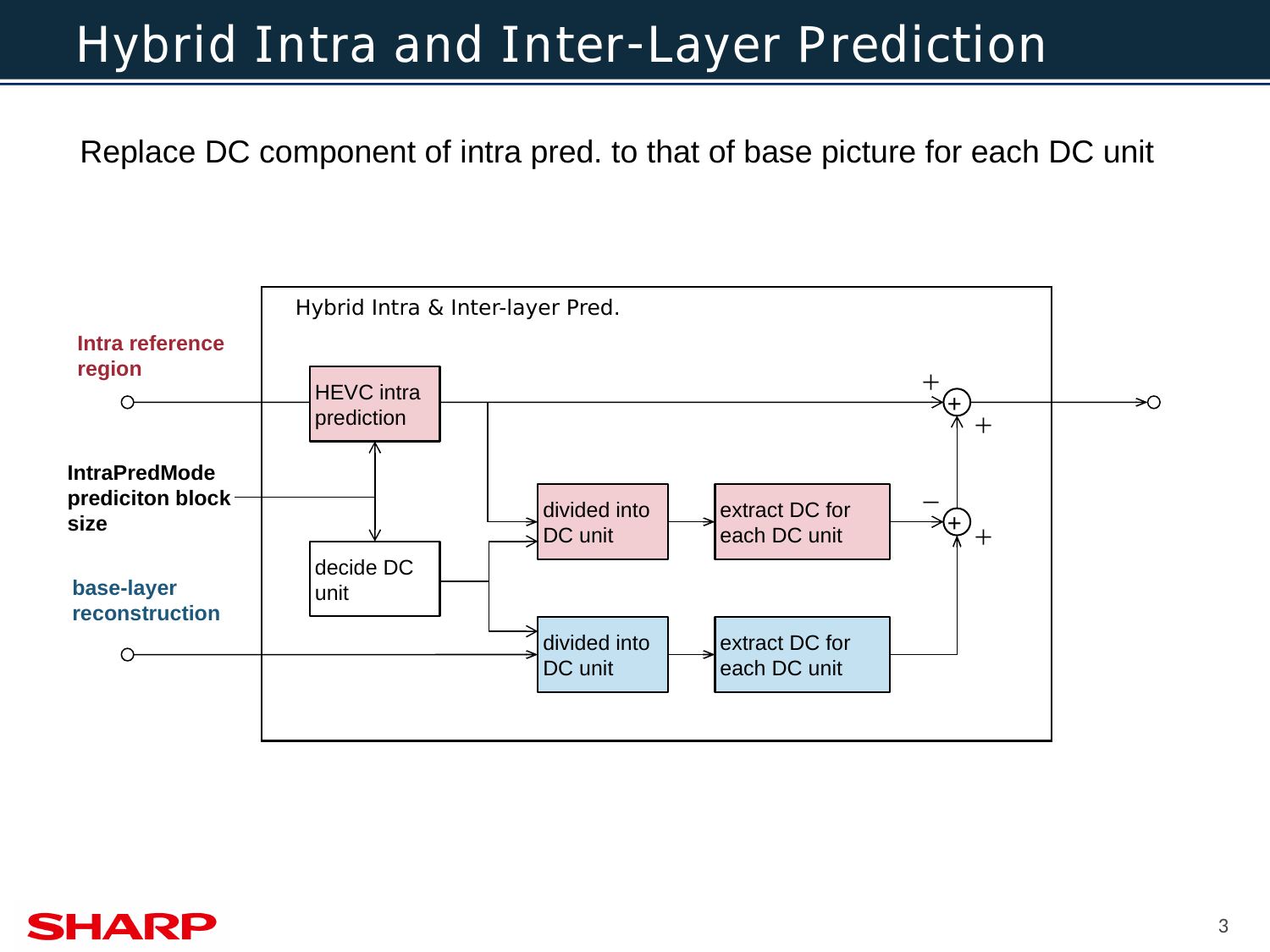

# Hybrid Intra and Inter-Layer Prediction
Replace DC component of intra pred. to that of base picture for each DC unit

Hybrid Intra & Inter-layer Pred.
Intra reference region
HEVC intra prediction
＋
+

＋
IntraPredMode
prediciton block size
divided into
DC unit
extract DC for each DC unit
－
+
＋
decide DC unit
base-layer
reconstruction
divided into
DC unit
extract DC for each DC unit

3